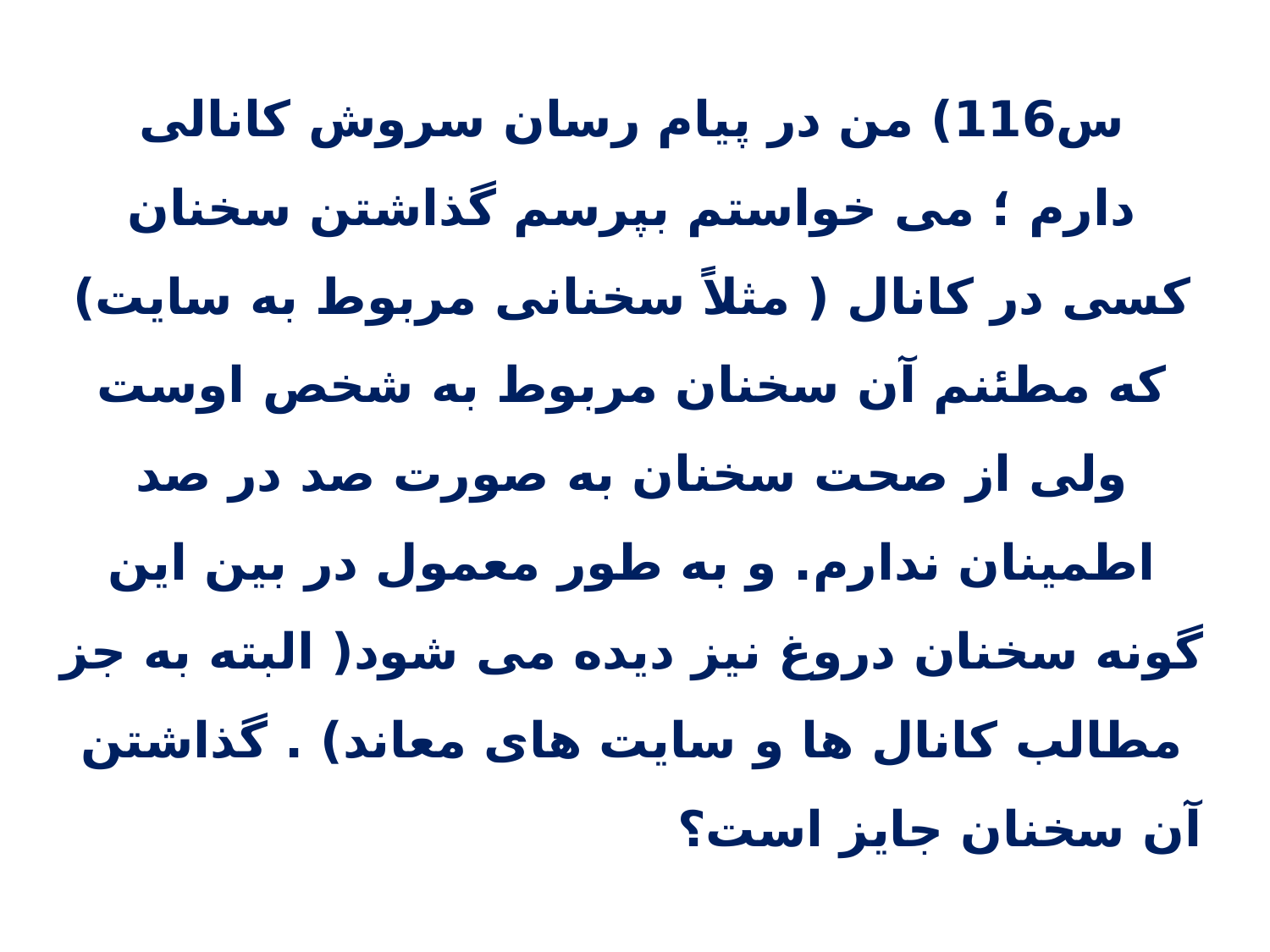

س116) من در پیام رسان سروش کانالی دارم ؛ می خواستم بپرسم گذاشتن سخنان کسی در کانال ( مثلاً سخنانی مربوط به سایت) که مطئنم آن سخنان مربوط به شخص اوست ولی از صحت سخنان به صورت صد در صد اطمینان ندارم. و به طور معمول در بین این گونه سخنان دروغ نیز دیده می شود( البته به جز مطالب کانال ها و سایت های معاند) . گذاشتن آن سخنان جایز است؟                                                                                                                                      ج) اگر درج مطالب یا سخنان کسی در فضای مجازی مستلزم مفسده ، گمراه شدن مخاطبان یا خلاف مقررات و قوانین باشد ، جایز نیست.